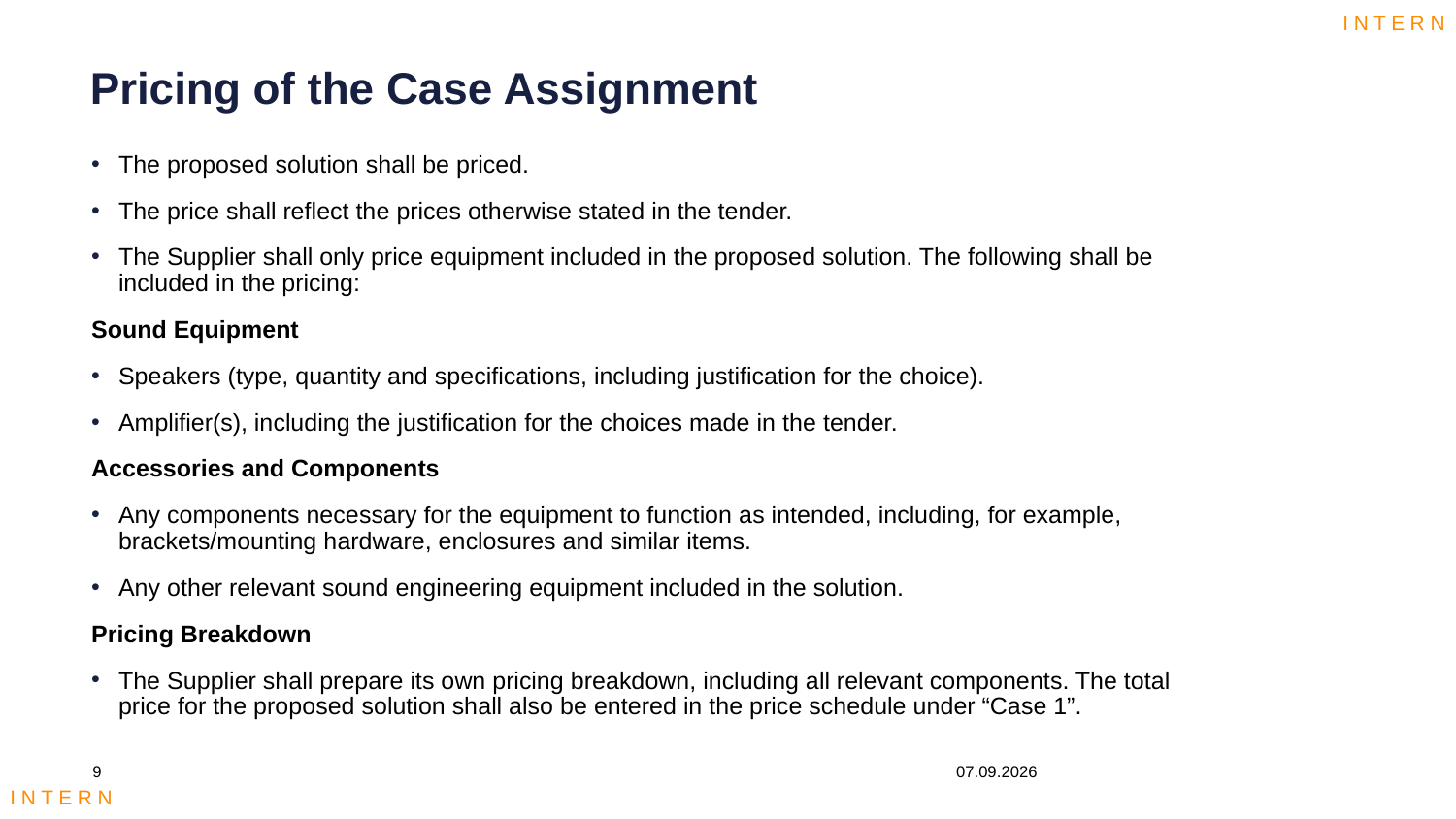

# Pricing of the Case Assignment
The proposed solution shall be priced.
The price shall reflect the prices otherwise stated in the tender.
The Supplier shall only price equipment included in the proposed solution. The following shall be included in the pricing:
Sound Equipment
Speakers (type, quantity and specifications, including justification for the choice).
Amplifier(s), including the justification for the choices made in the tender.
Accessories and Components
Any components necessary for the equipment to function as intended, including, for example, brackets/mounting hardware, enclosures and similar items.
Any other relevant sound engineering equipment included in the solution.
Pricing Breakdown
The Supplier shall prepare its own pricing breakdown, including all relevant components. The total price for the proposed solution shall also be entered in the price schedule under “Case 1”.
9

07.09.2026